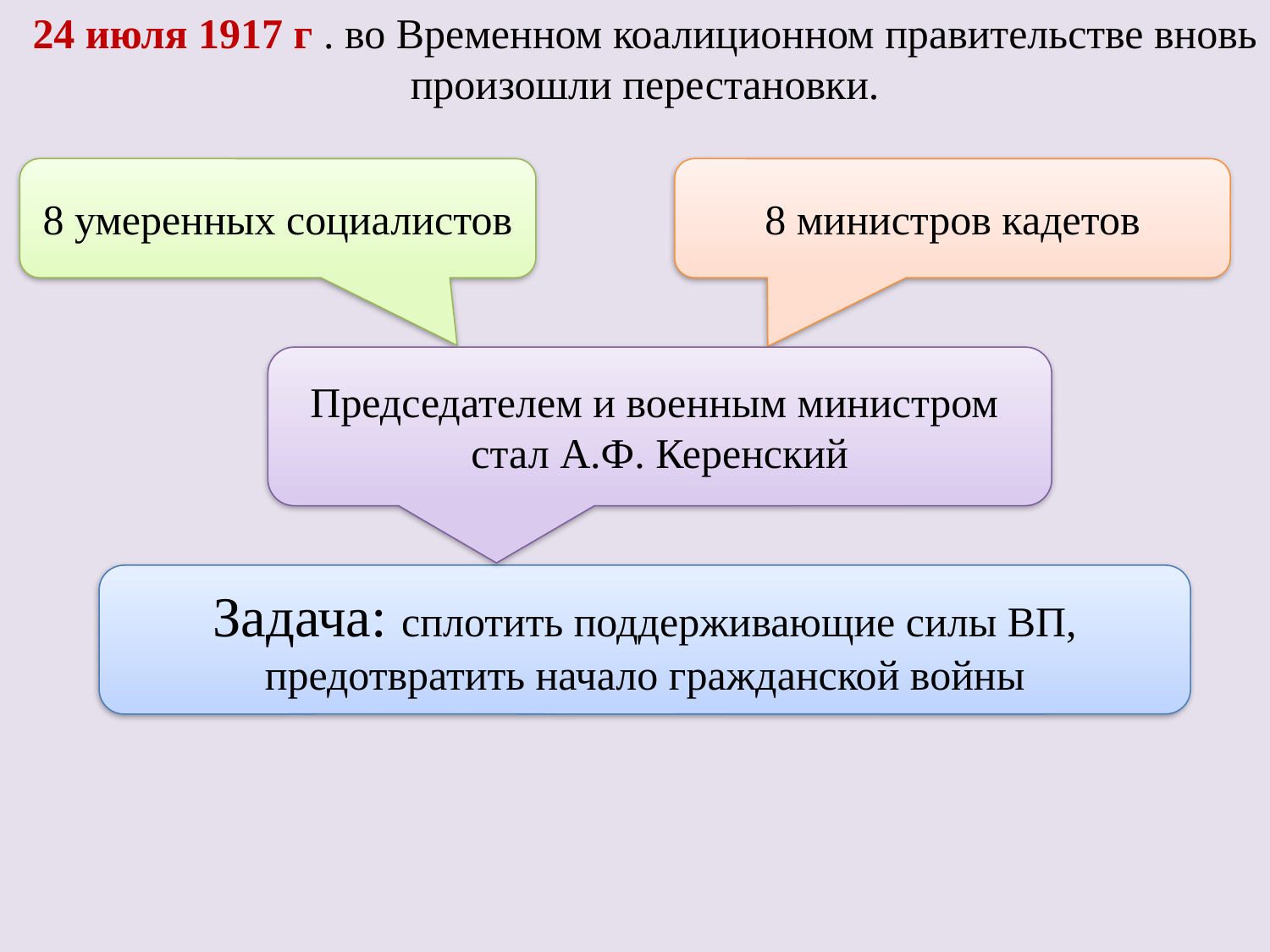

24 июля 1917 г . во Временном коалиционном правительстве вновь произошли перестановки.
8 умеренных социалистов
8 министров кадетов
Председателем и военным министром  стал А.Ф. Керенский
Задача: сплотить поддерживающие силы ВП, предотвратить начало гражданской войны